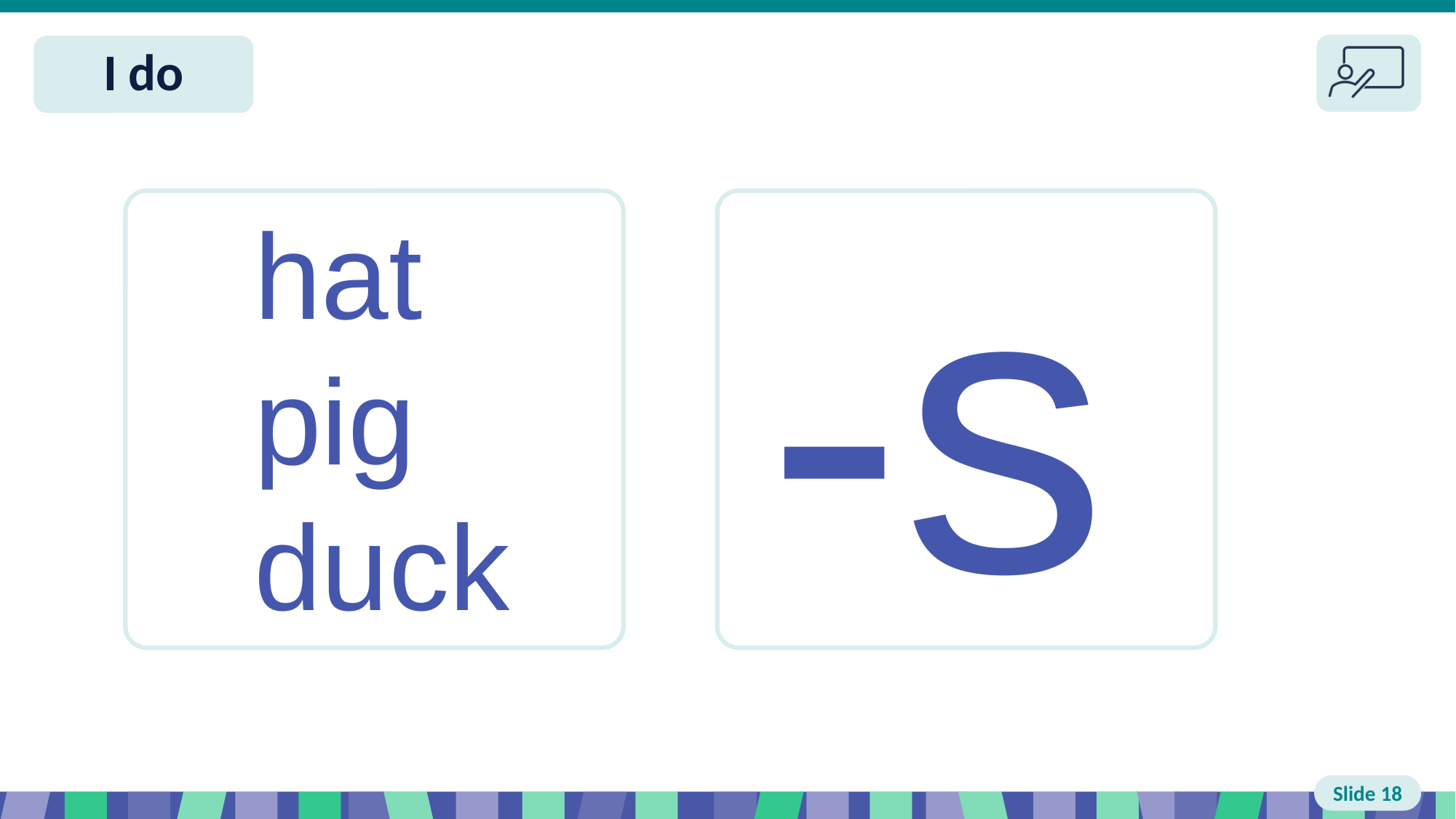

Slide 18 I do
-s

hat
pig
duck